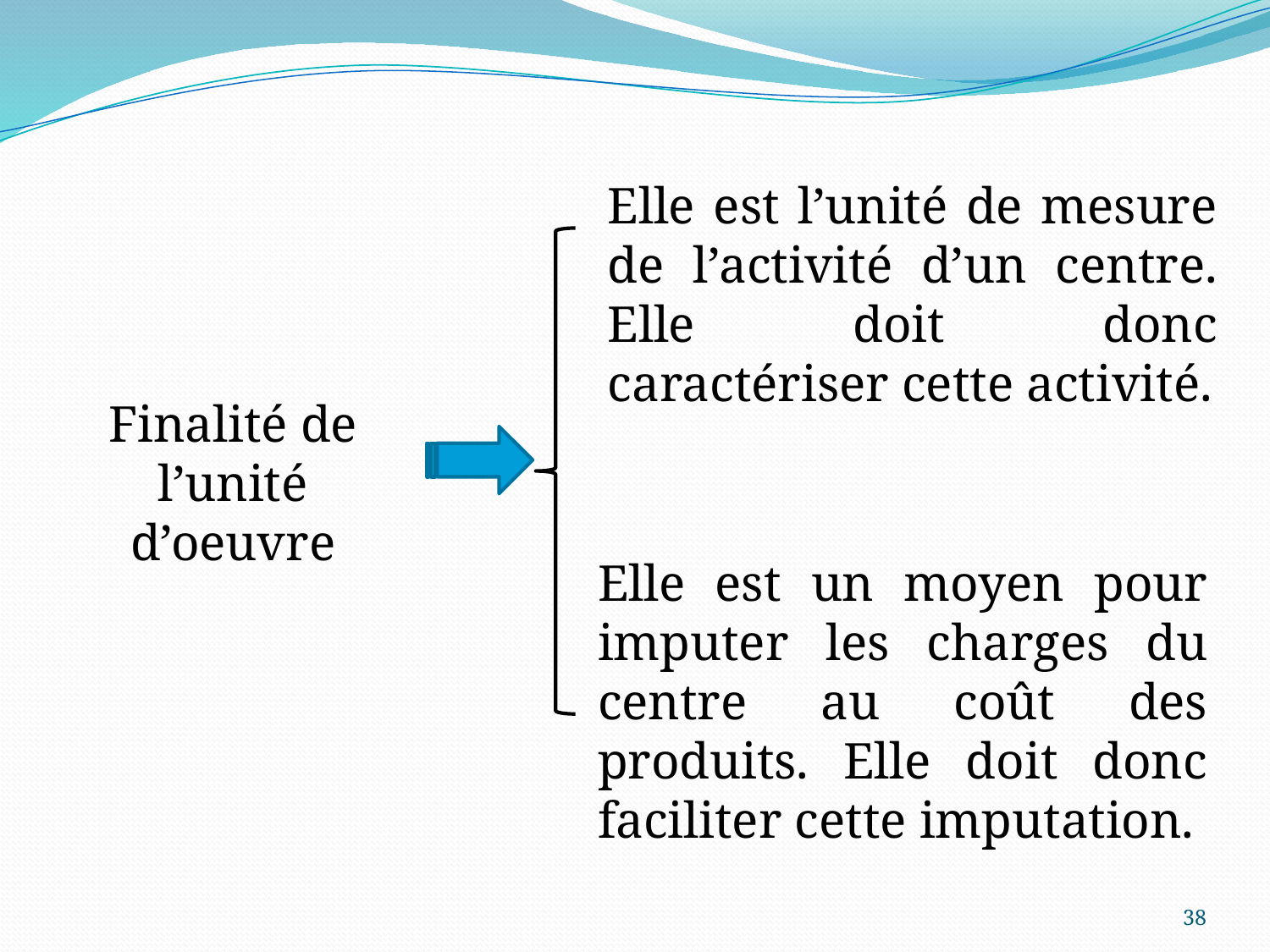

Elle est l’unité de mesure de l’activité d’un centre. Elle doit donc caractériser cette activité.

Finalité de l’unité d’oeuvre

Elle est un moyen pour imputer les charges du centre au coût des produits. Elle doit donc faciliter cette imputation.
38